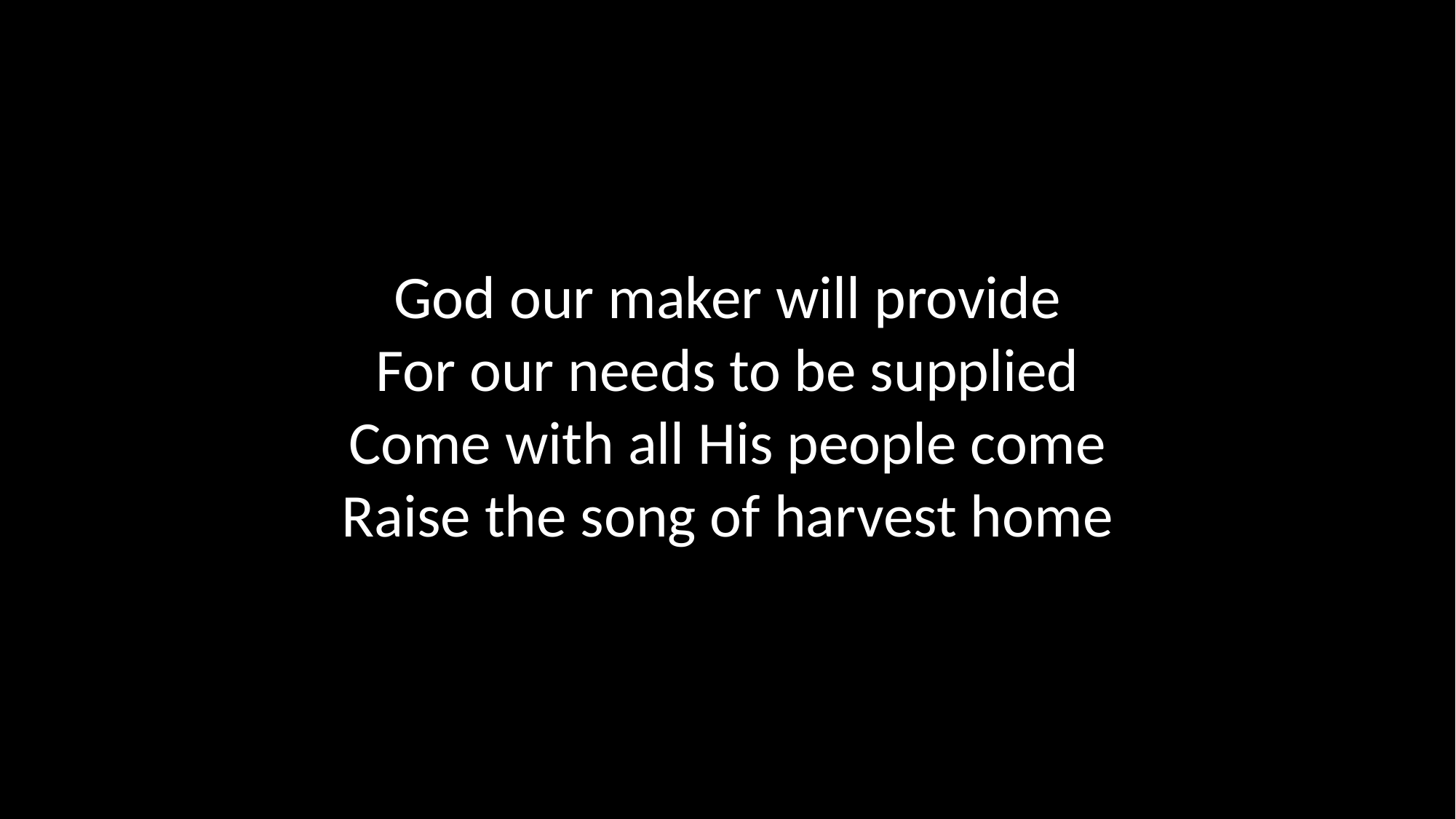

God our maker will provide
For our needs to be supplied
Come with all His people come
Raise the song of harvest home